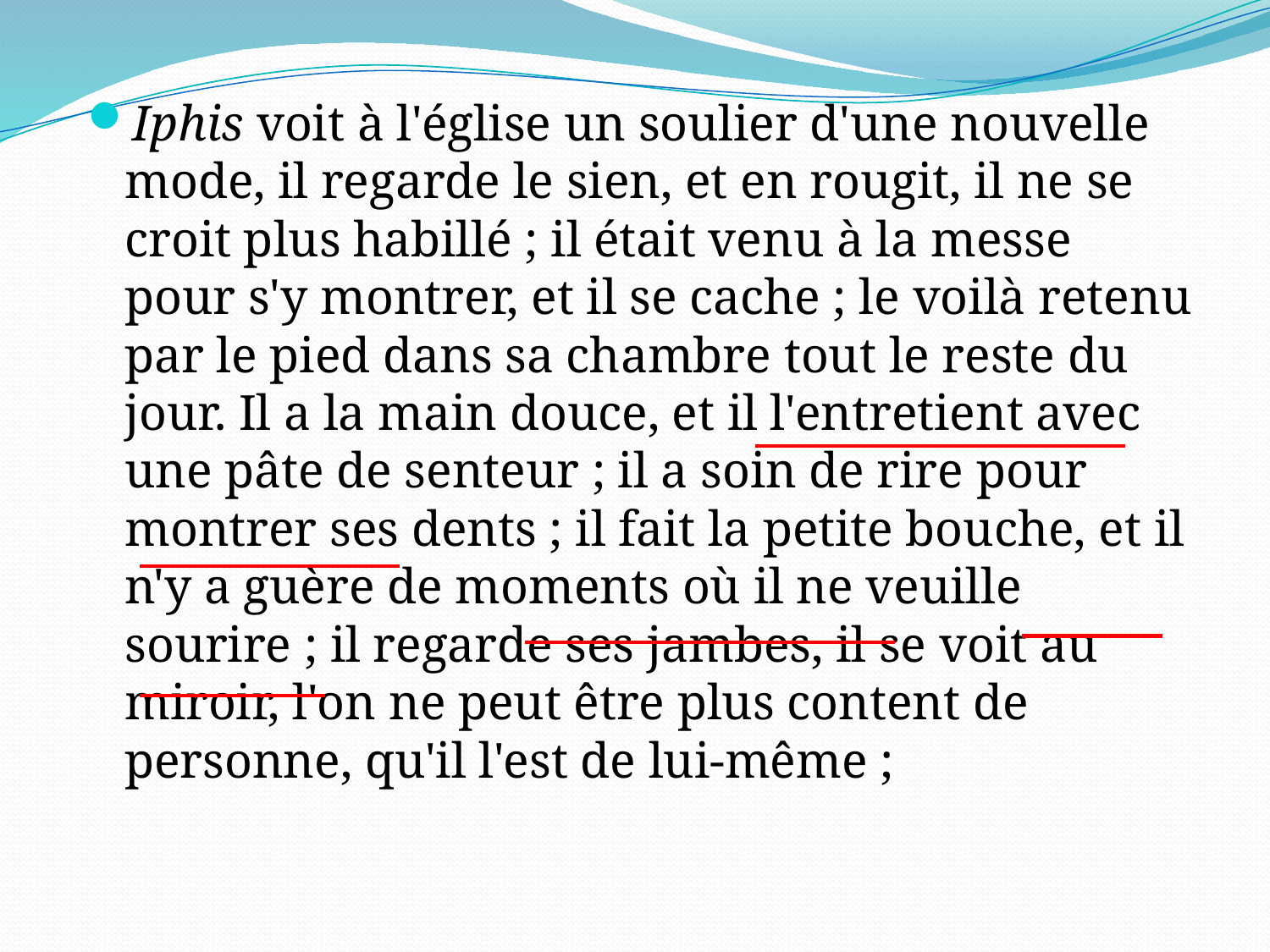

Iphis voit à l'église un soulier d'une nouvelle mode, il regarde le sien, et en rougit, il ne se croit plus habillé ; il était venu à la messe pour s'y montrer, et il se cache ; le voilà retenu par le pied dans sa chambre tout le reste du jour. Il a la main douce, et il l'entretient avec une pâte de senteur ; il a soin de rire pour montrer ses dents ; il fait la petite bouche, et il n'y a guère de moments où il ne veuille sourire ; il regarde ses jambes, il se voit au miroir, l'on ne peut être plus content de personne, qu'il l'est de lui-même ;